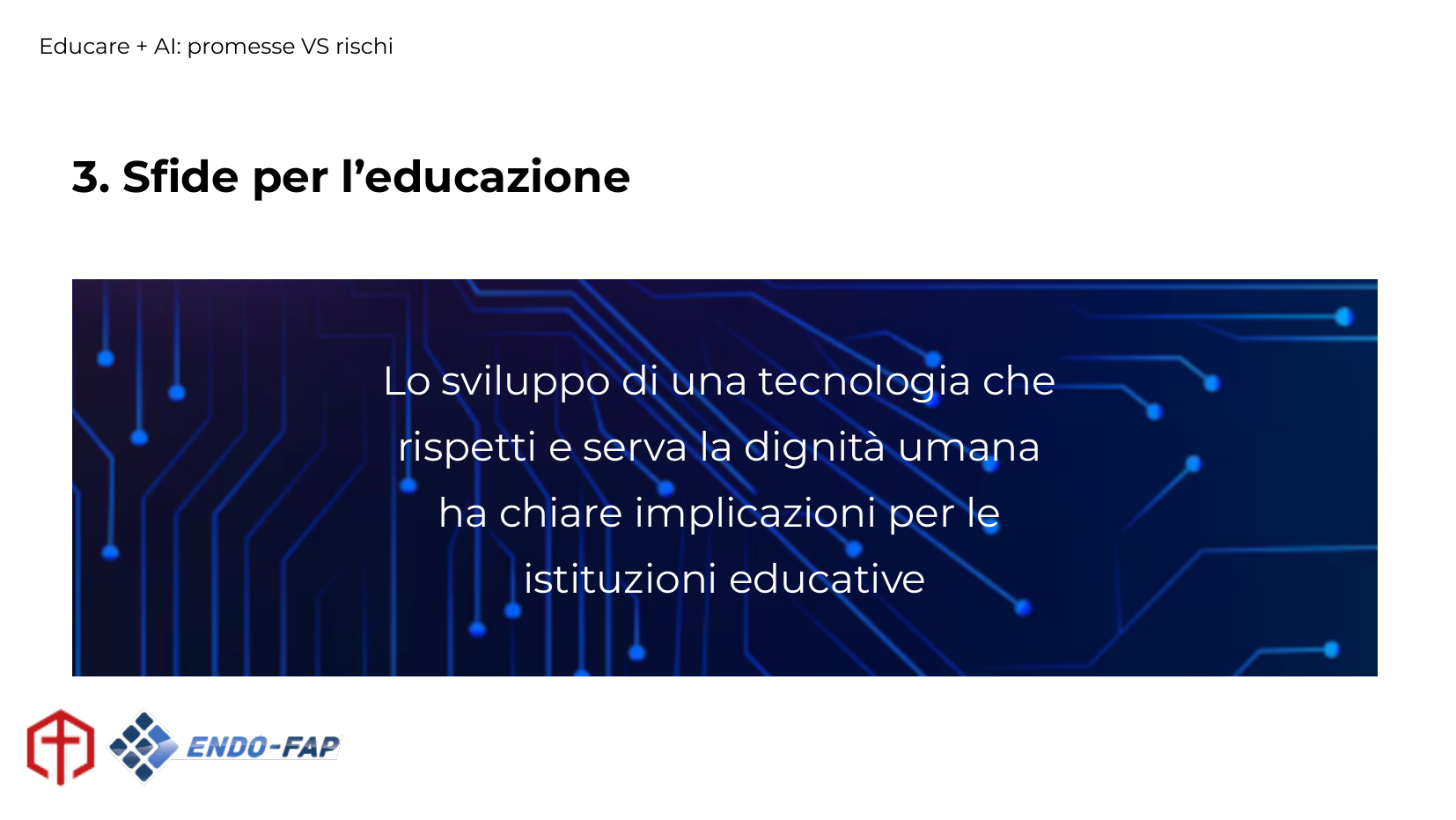

# 3. Sfide per l’educazione
Lo sviluppo di una tecnologia che
rispetti e serva la dignità umana
ha chiare implicazioni per le
istituzioni educative